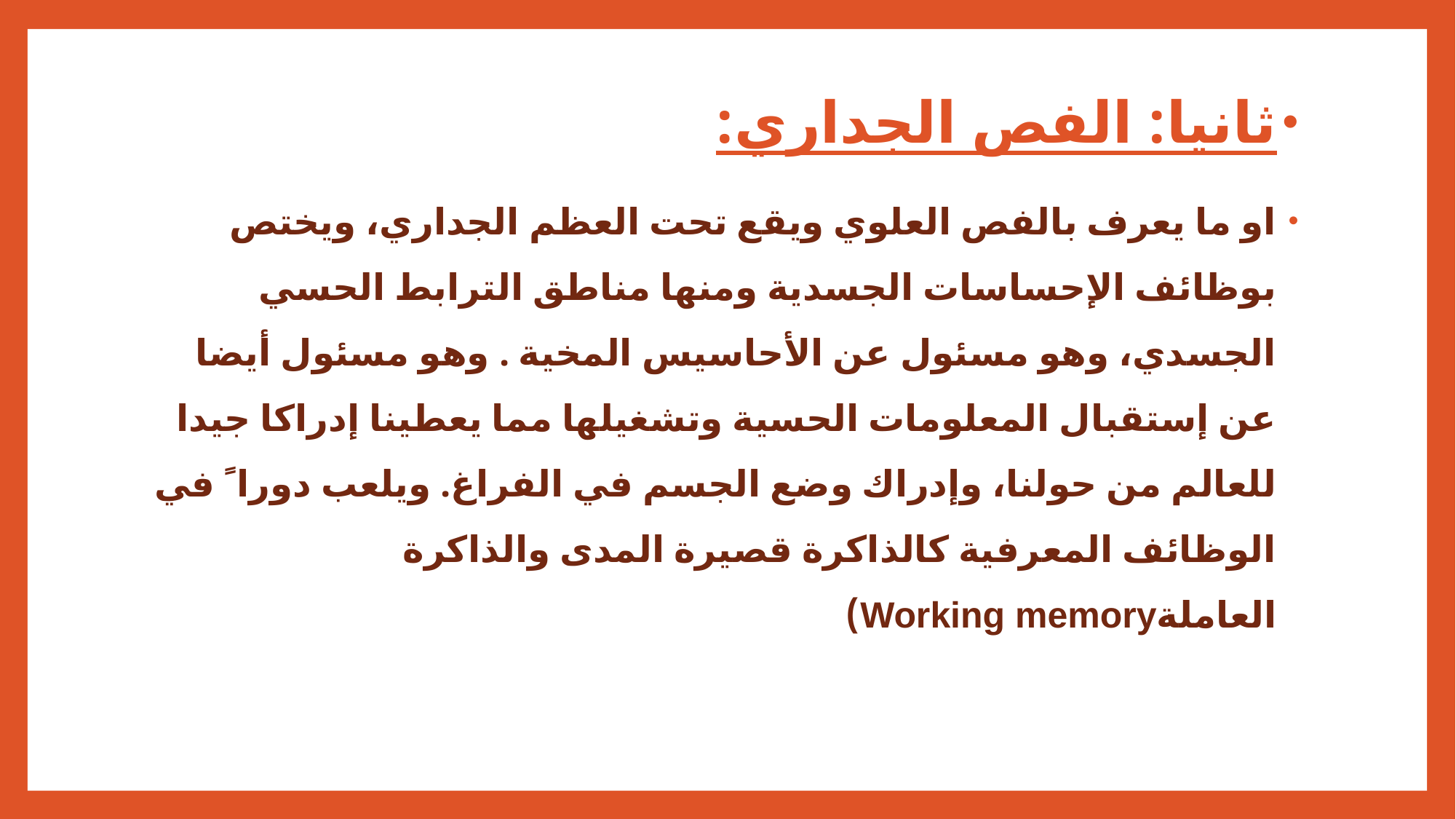

ثانيا: الفص الجداري:
او ما يعرف بالفص العلوي ويقع تحت العظم الجداري، ويختص بوظائف الإحساسات الجسدية ومنها مناطق الترابط الحسي الجسدي، وهو مسئول عن الأحاسيس المخية . وهو مسئول أيضا عن إستقبال المعلومات الحسية وتشغيلها مما يعطينا إدراكا جيدا للعالم من حولنا، وإدراك وضع الجسم في الفراغ. ويلعب دورا ً في الوظائف المعرفية كالذاكرة قصيرة المدى والذاكرة العاملةWorking memory)